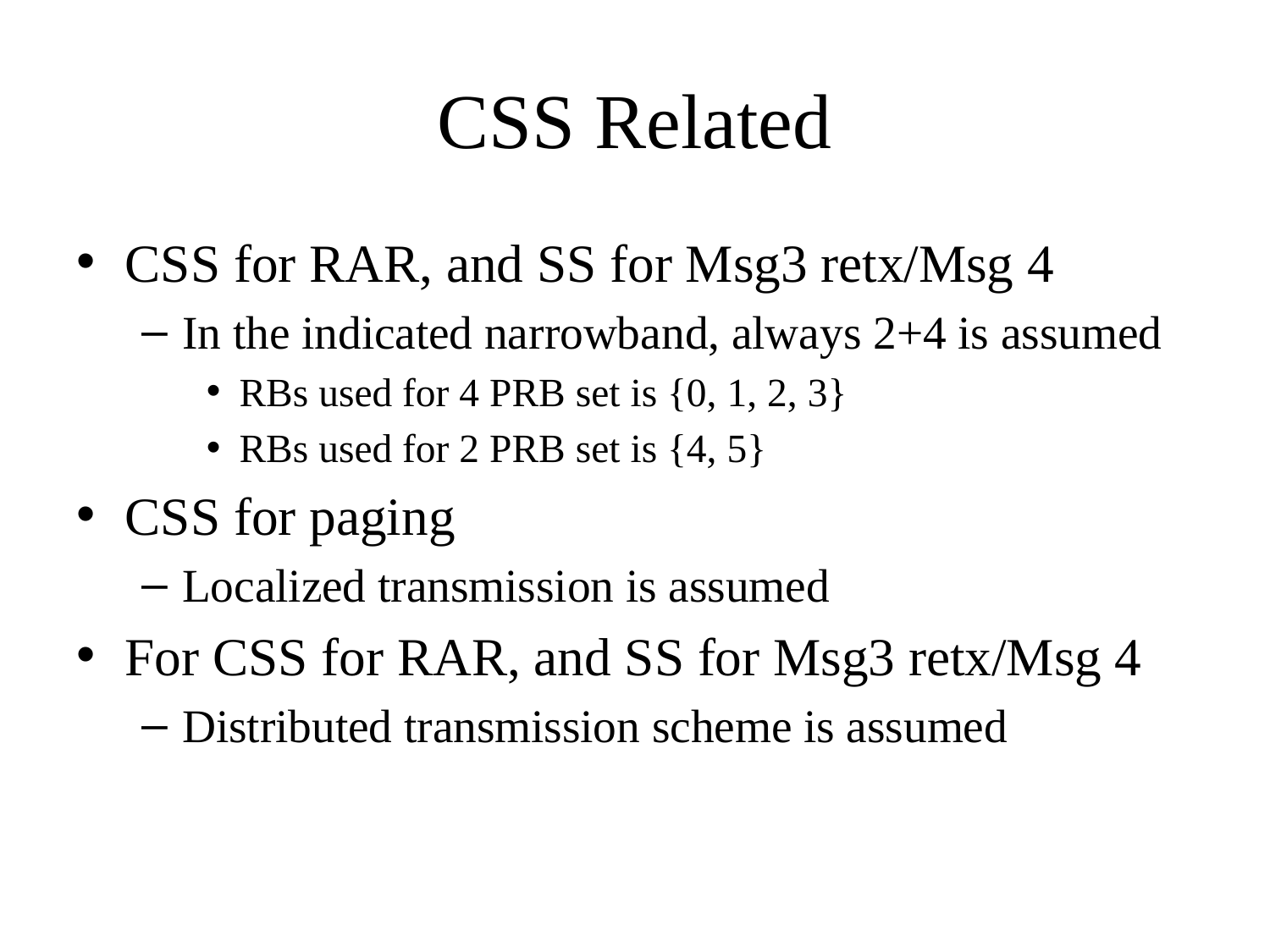

# CSS Related
CSS for RAR, and SS for Msg3 retx/Msg 4
In the indicated narrowband, always 2+4 is assumed
RBs used for 4 PRB set is {0, 1, 2, 3}
RBs used for 2 PRB set is {4, 5}
CSS for paging
Localized transmission is assumed
For CSS for RAR, and SS for Msg3 retx/Msg 4
Distributed transmission scheme is assumed